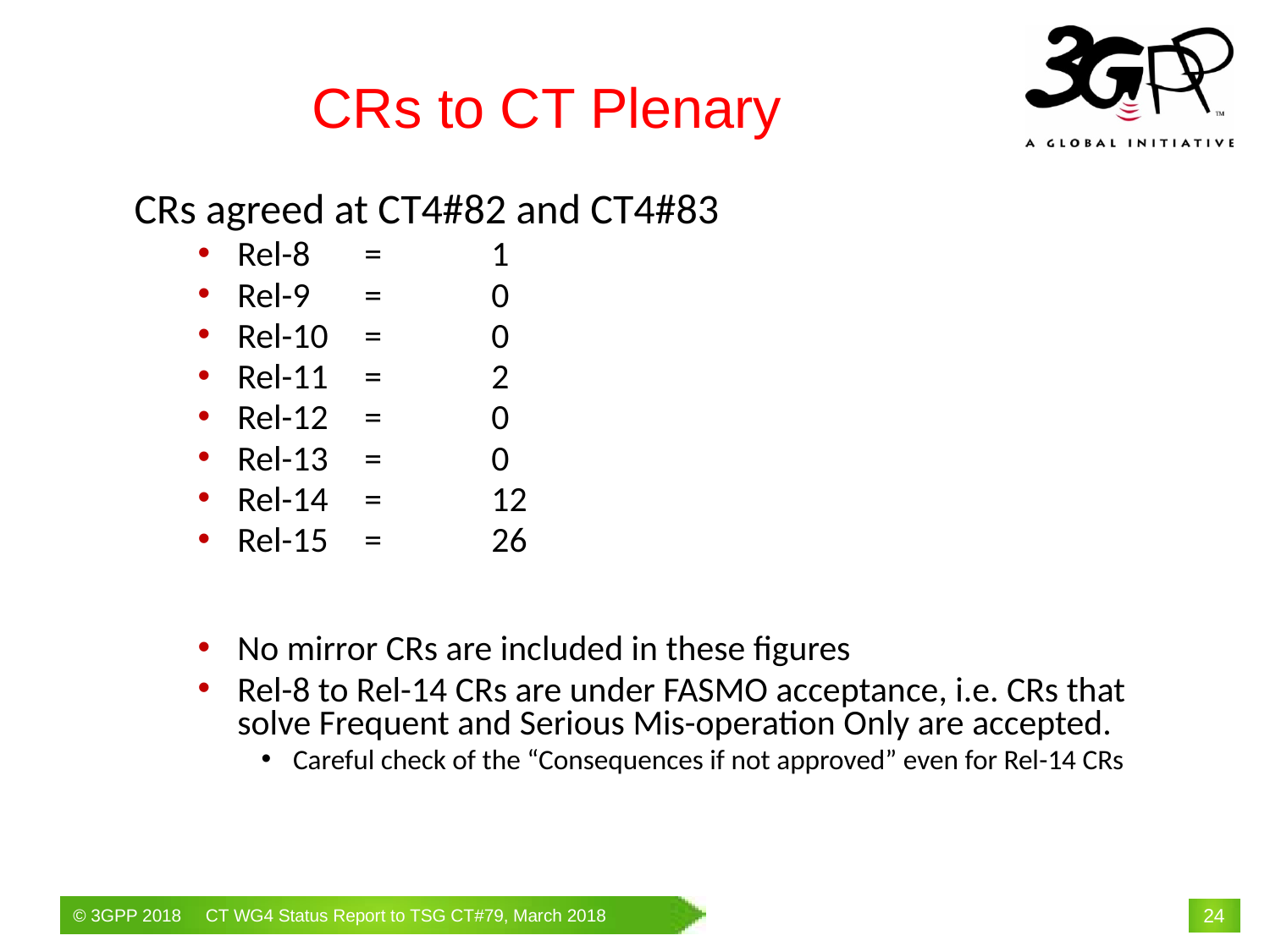

# CRs to CT Plenary
CRs agreed at CT4#82 and CT4#83
Rel-8	=	1
Rel-9	=	0
Rel-10	=	0
Rel-11	=	2
Rel-12	=	0
Rel-13	=	0
Rel-14	=	12
Rel-15	=	26

No mirror CRs are included in these figures
Rel-8 to Rel-14 CRs are under FASMO acceptance, i.e. CRs that solve Frequent and Serious Mis-operation Only are accepted.
Careful check of the “Consequences if not approved” even for Rel-14 CRs